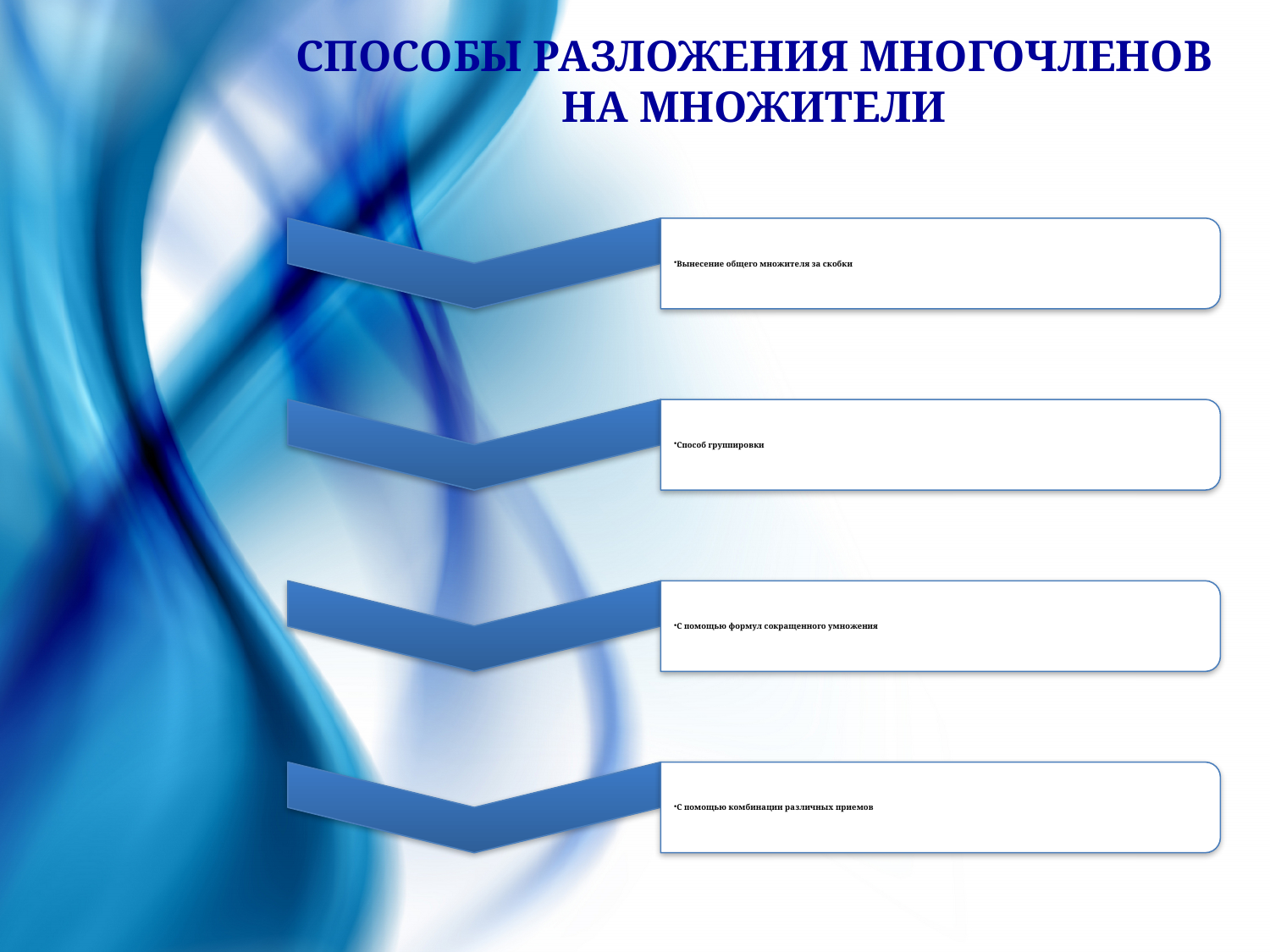

СПОСОБЫ РАЗЛОЖЕНИЯ МНОГОЧЛЕНОВ НА МНОЖИТЕЛИ
Способ группировки
С помощью формул сокращенного умножения
С помощью комбинации различных приемов
Вынесение общего множителя за скобки